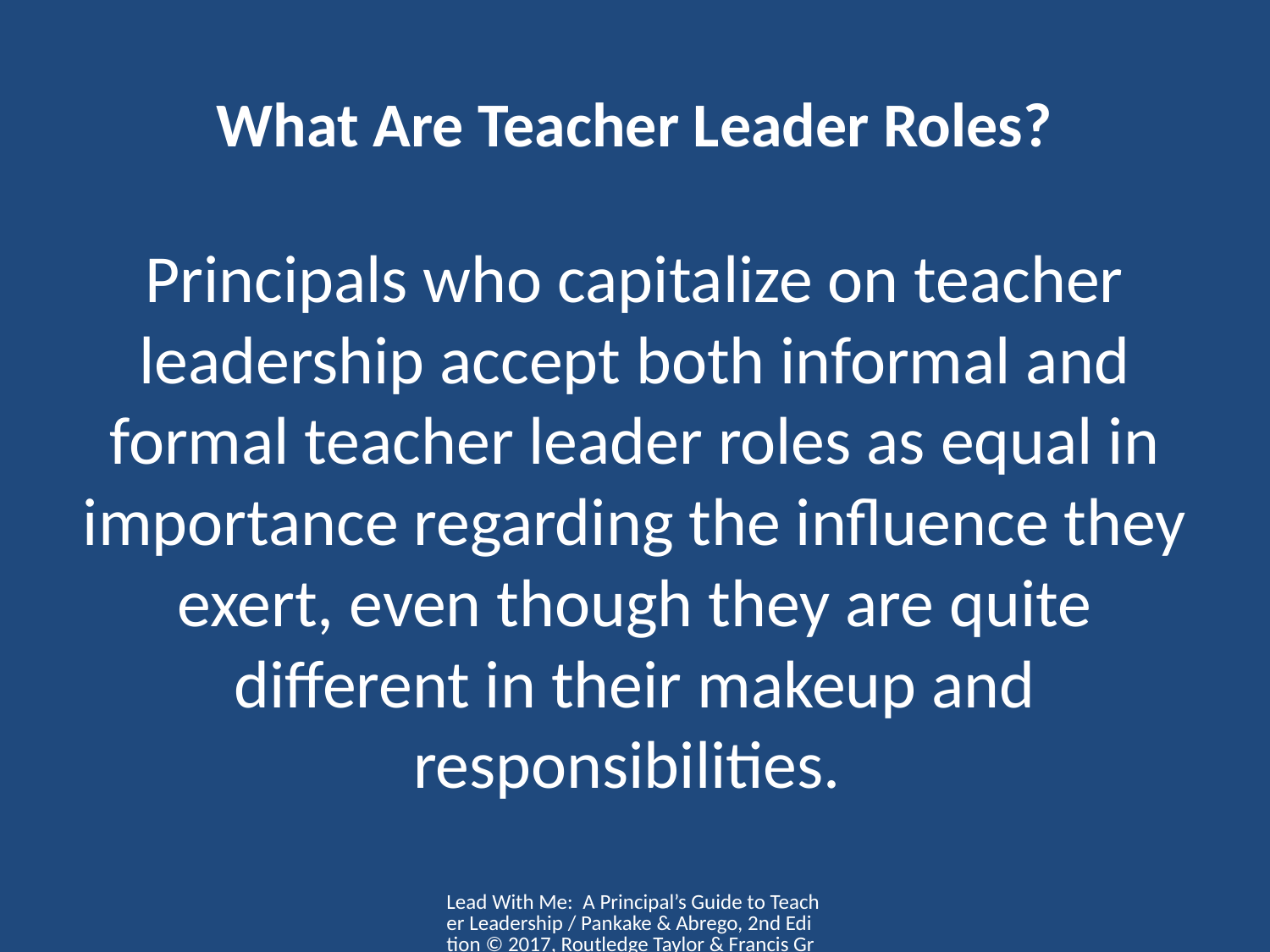

What Are Teacher Leader Roles?
# Principals who capitalize on teacher leadership accept both informal and formal teacher leader roles as equal in importance regarding the influence they exert, even though they are quite different in their makeup and responsibilities.
Lead With Me:  A Principal’s Guide to Teacher Leadership / Pankake & Abrego, 2nd Edition © 2017, Routledge Taylor & Francis Group